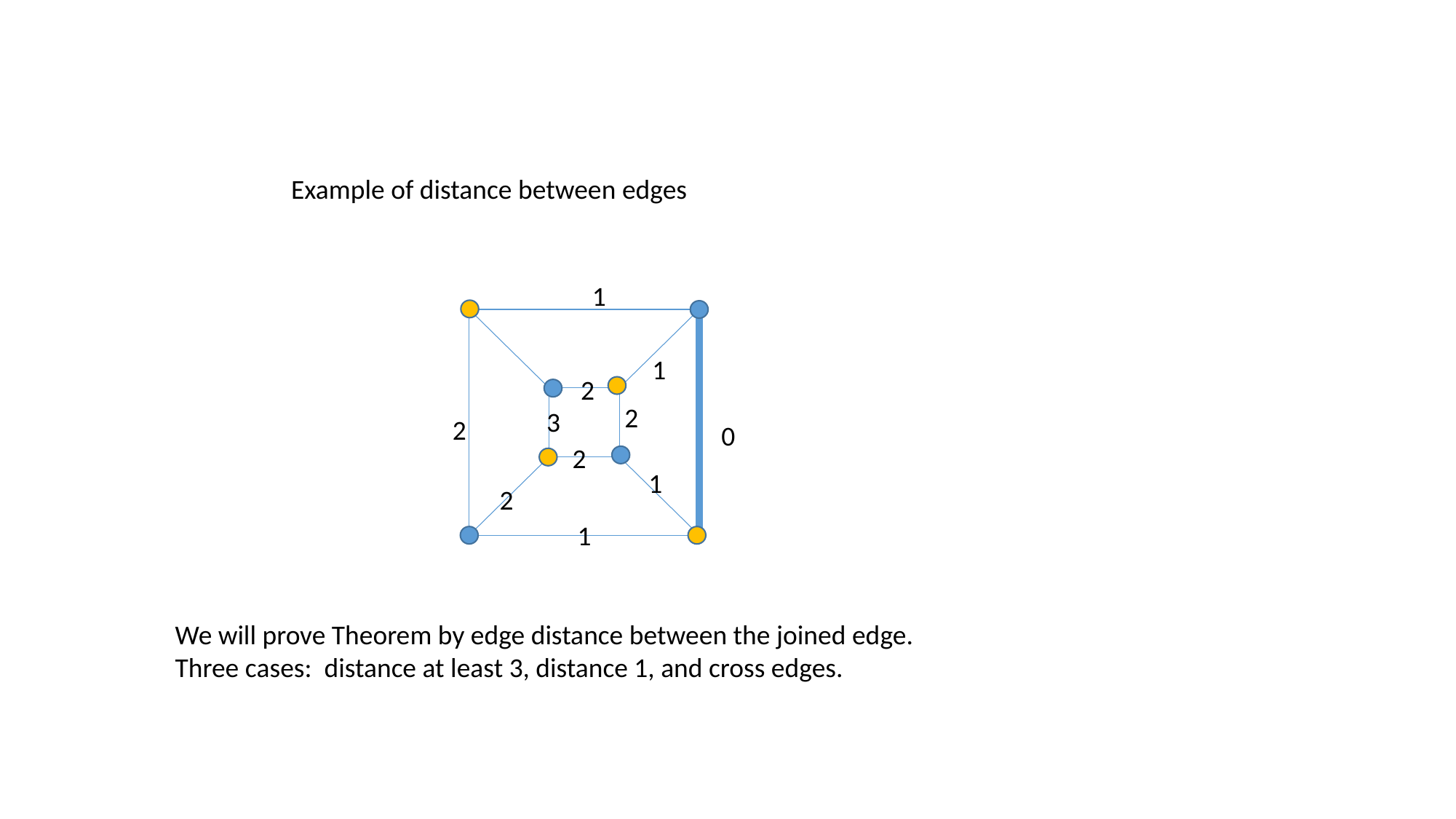

Example of distance between edges
1

1
2

2
3
2
0
2

1
2
1

We will prove Theorem by edge distance between the joined edge.
Three cases:  distance at least 3, distance 1, and cross edges.